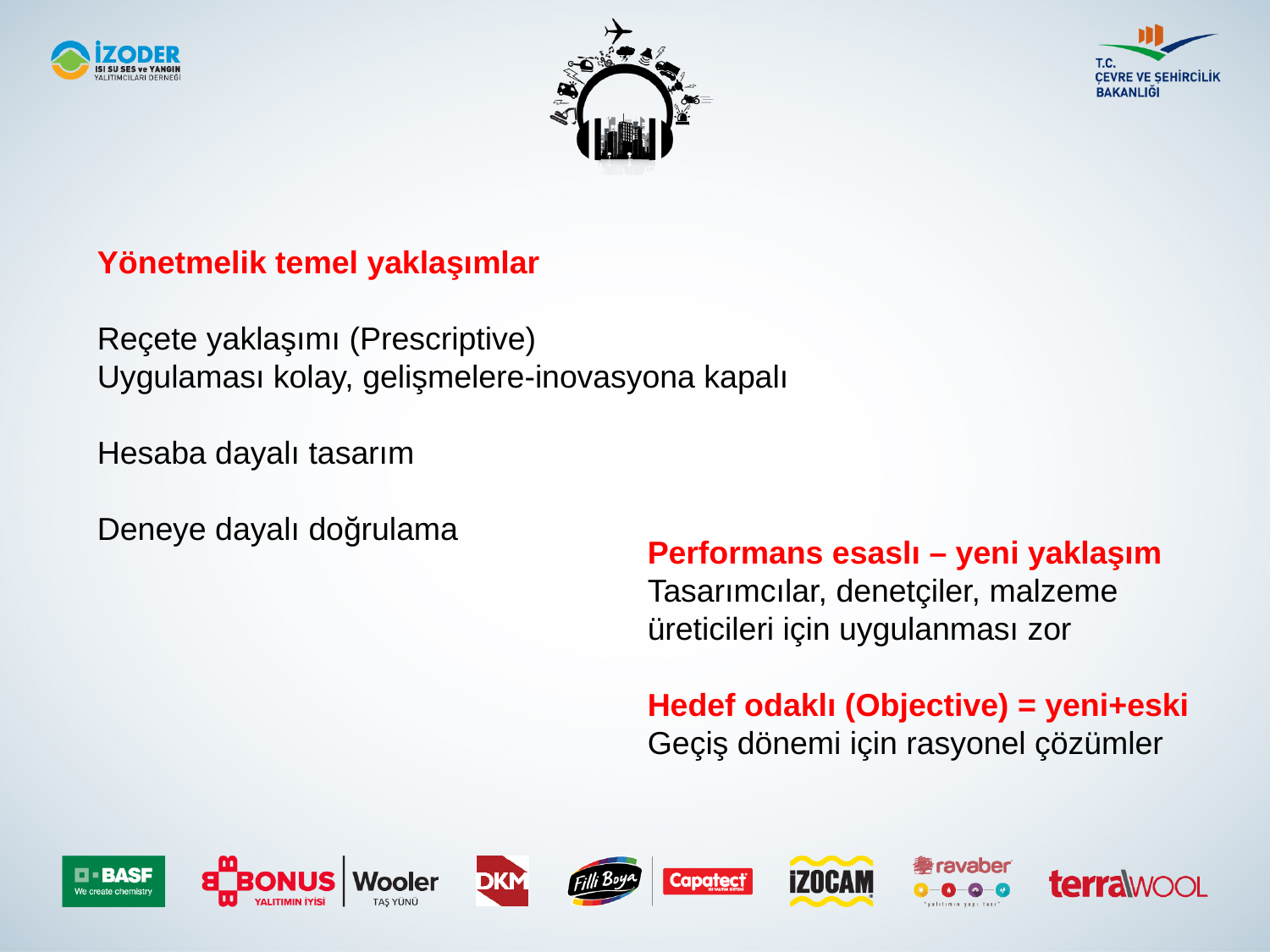

Yönetmelik temel yaklaşımlar

Reçete yaklaşımı (Prescriptive)
Uygulaması kolay, gelişmelere-inovasyona kapalı

Hesaba dayalı tasarım

Deneye dayalı doğrulama
Performans esaslı – yeni yaklaşım
Tasarımcılar, denetçiler, malzeme üreticileri için uygulanması zor

Hedef odaklı (Objective) = yeni+eski
Geçiş dönemi için rasyonel çözümler